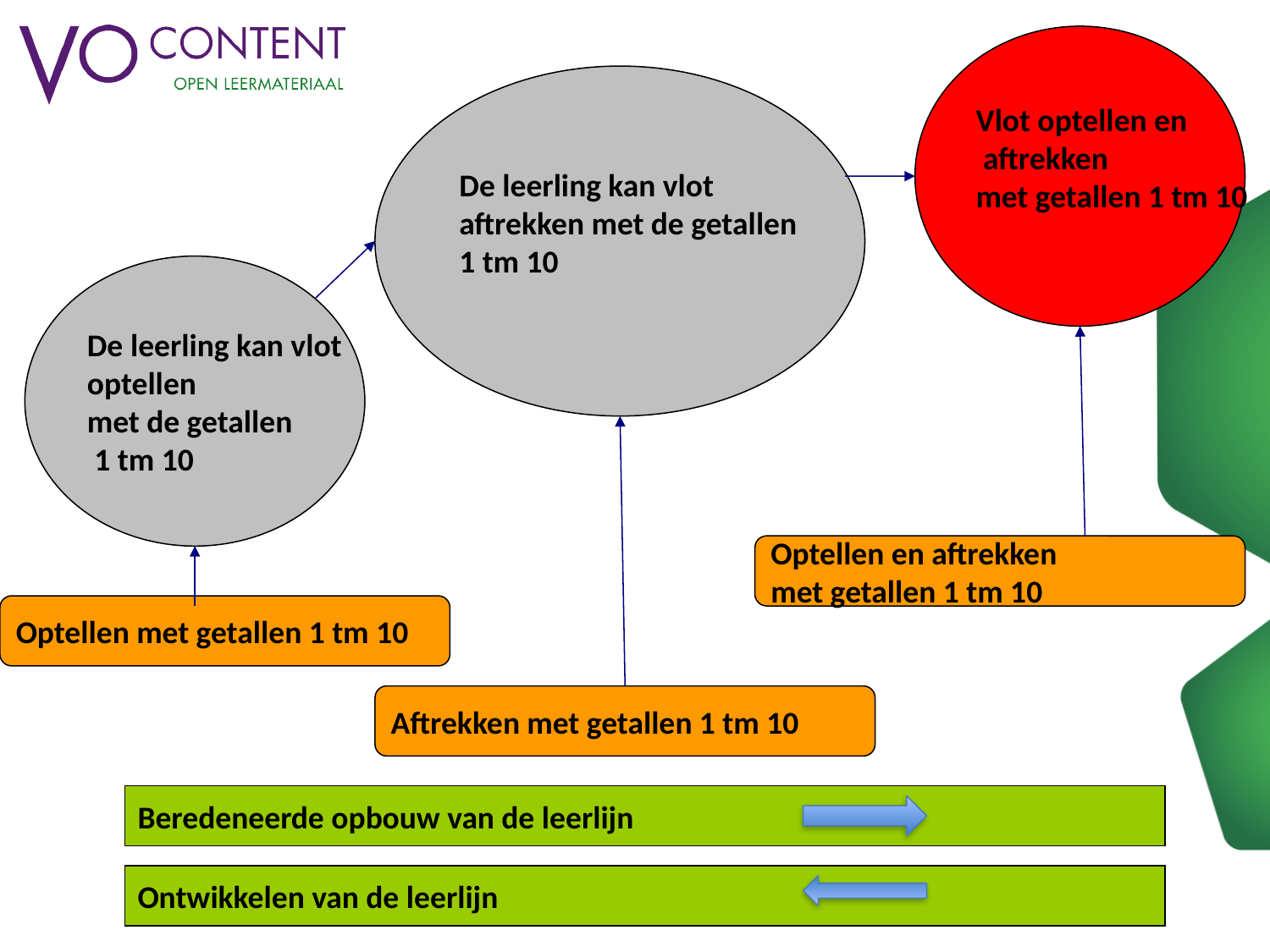

Vlot optellen en
 aftrekken
met getallen 1 tm 10

De leerling kan vlot
aftrekken met de getallen
1 tm 10

De leerling kan vlot
optellen
met de getallen
 1 tm 10
Optellen en aftrekken
met getallen 1 tm 10
Optellen met getallen 1 tm 10
Aftrekken met getallen 1 tm 10
Beredeneerde opbouw van de leerlijn

Ontwikkelen van de leerlijn